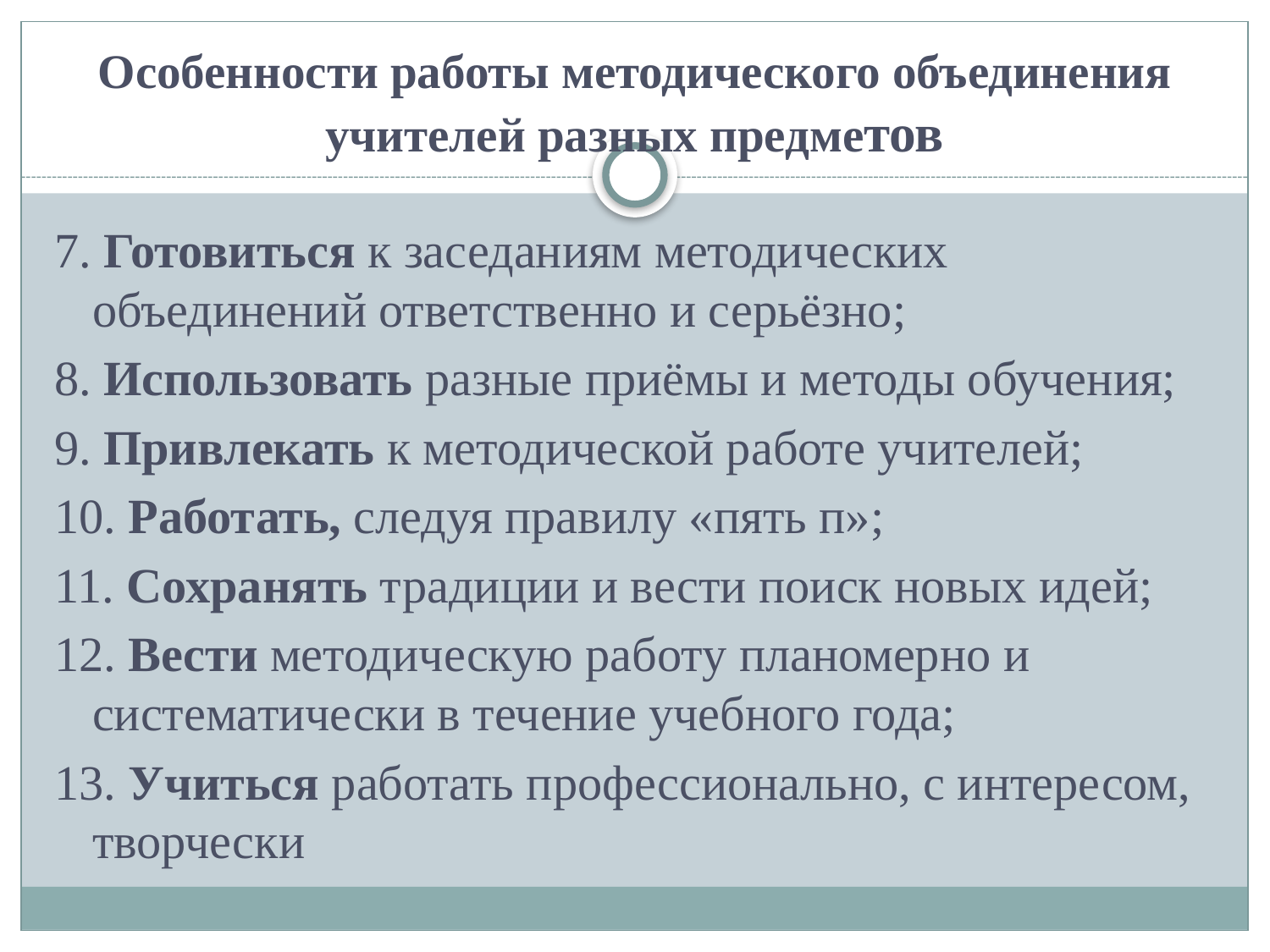

# Особенности работы методического объединения учителей разных предметов
7. Готовиться к заседаниям методических объединений ответственно и серьёзно;
8. Использовать разные приёмы и методы обучения;
9. Привлекать к методической работе учителей;
10. Работать, следуя правилу «пять п»;
11. Сохранять традиции и вести поиск новых идей;
12. Вести методическую работу планомерно и систематически в течение учебного года;
13. Учиться работать профессионально, с интересом, творчески